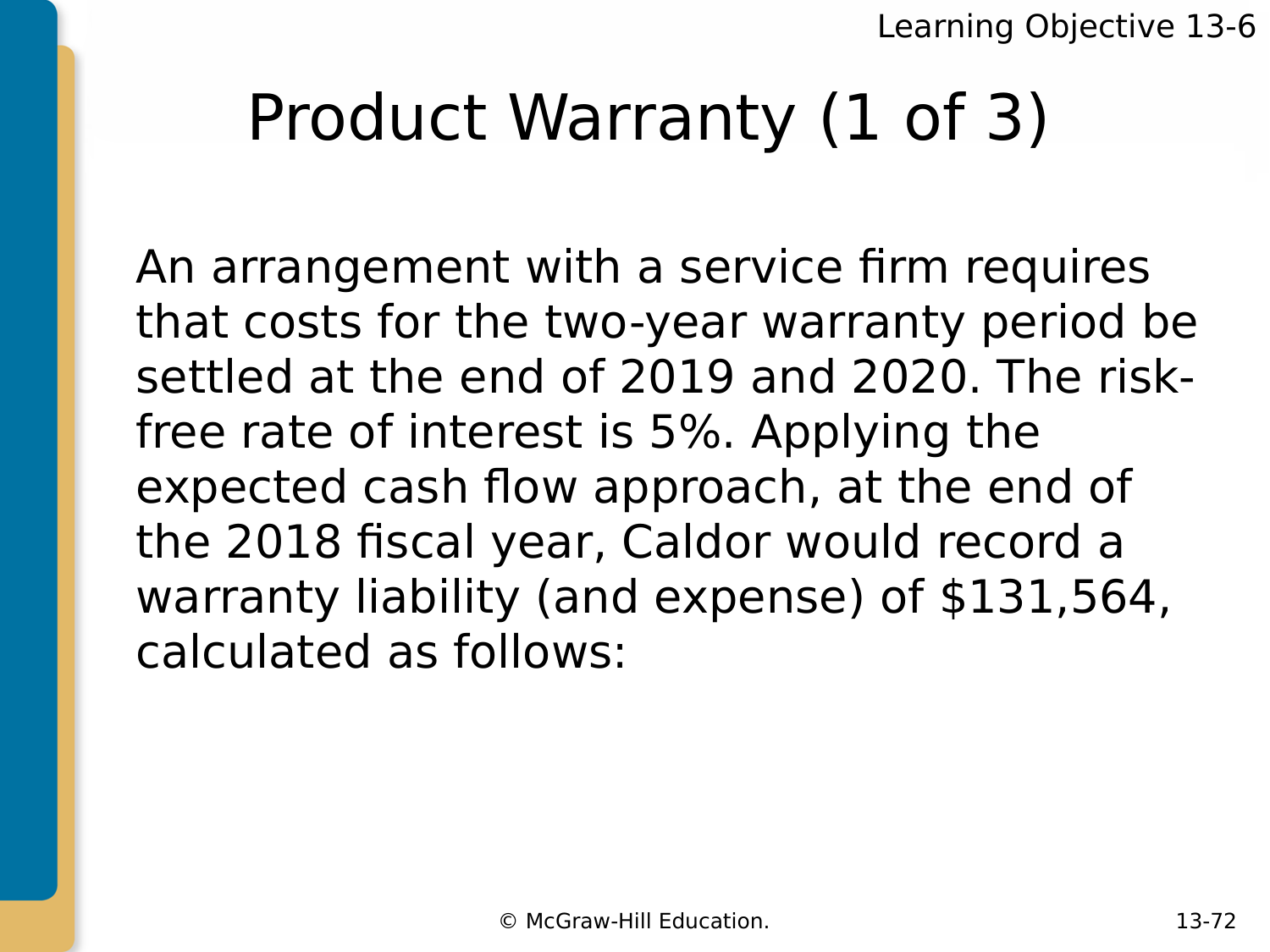

Learning Objective 13-6
# Product Warranty (1 of 3)
An arrangement with a service firm requires that costs for the two-year warranty period be settled at the end of 2019 and 2020. The risk-free rate of interest is 5%. Applying the expected cash flow approach, at the end of the 2018 fiscal year, Caldor would record a warranty liability (and expense) of $131,564, calculated as follows: